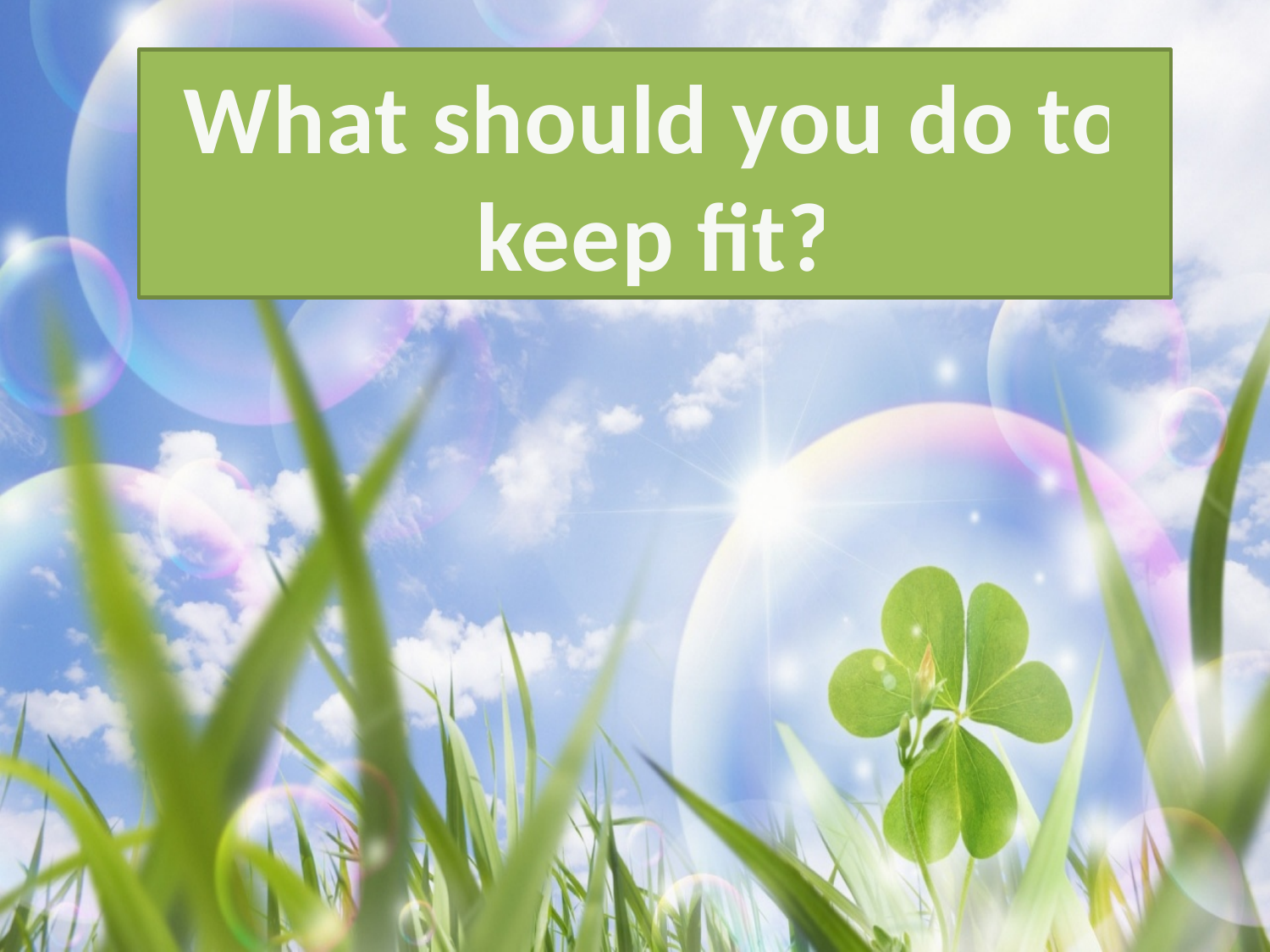

# What should you do to keep fit?